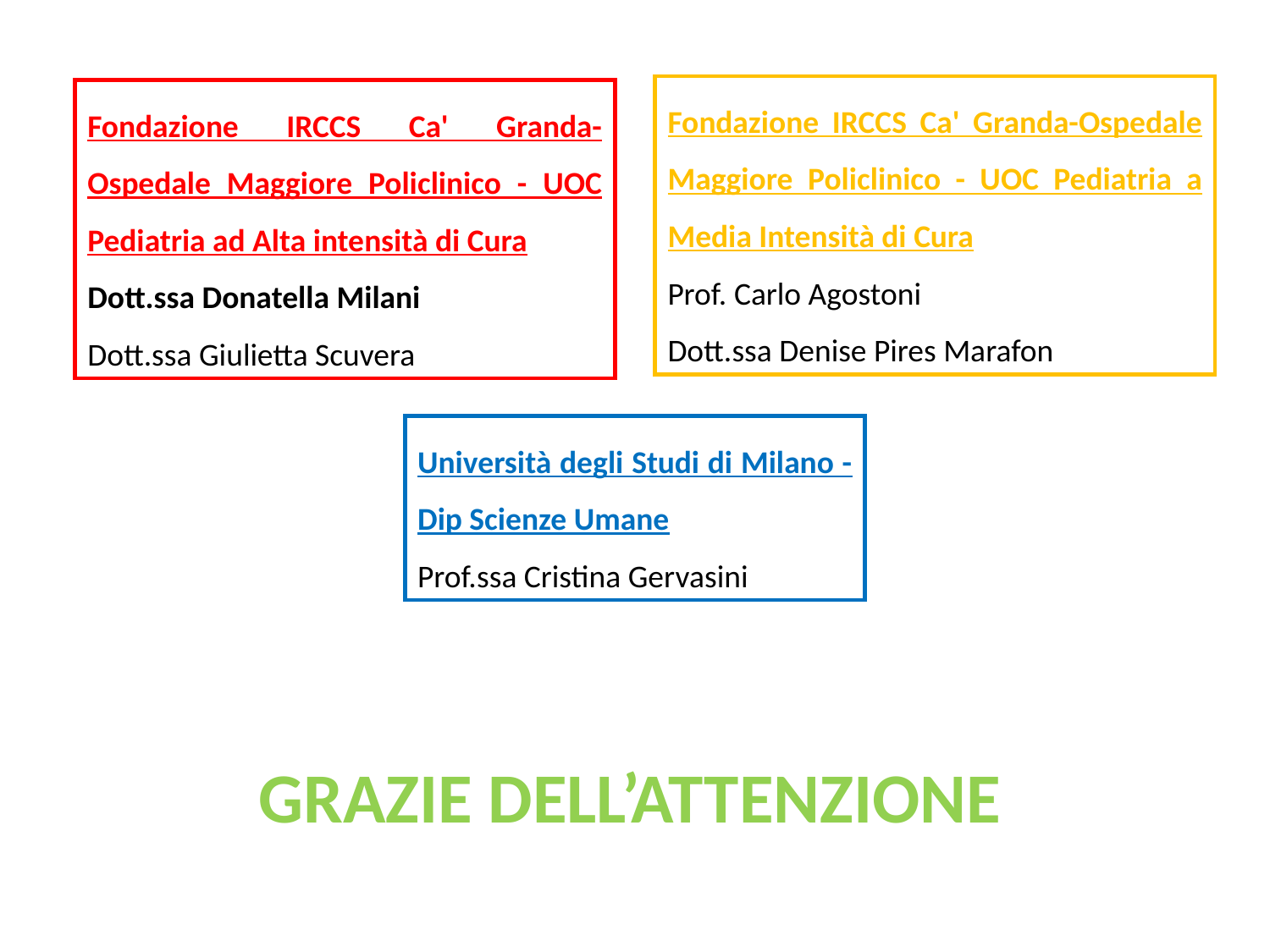

Fondazione IRCCS Ca' Granda-Ospedale Maggiore Policlinico - UOC Pediatria a Media Intensità di Cura
Prof. Carlo Agostoni
Dott.ssa Denise Pires Marafon
Fondazione IRCCS Ca' Granda-Ospedale Maggiore Policlinico - UOC Pediatria ad Alta intensità di Cura
Dott.ssa Donatella Milani
Dott.ssa Giulietta Scuvera
Università degli Studi di Milano - Dip Scienze Umane
Prof.ssa Cristina Gervasini
GRAZIE DELL’ATTENZIONE